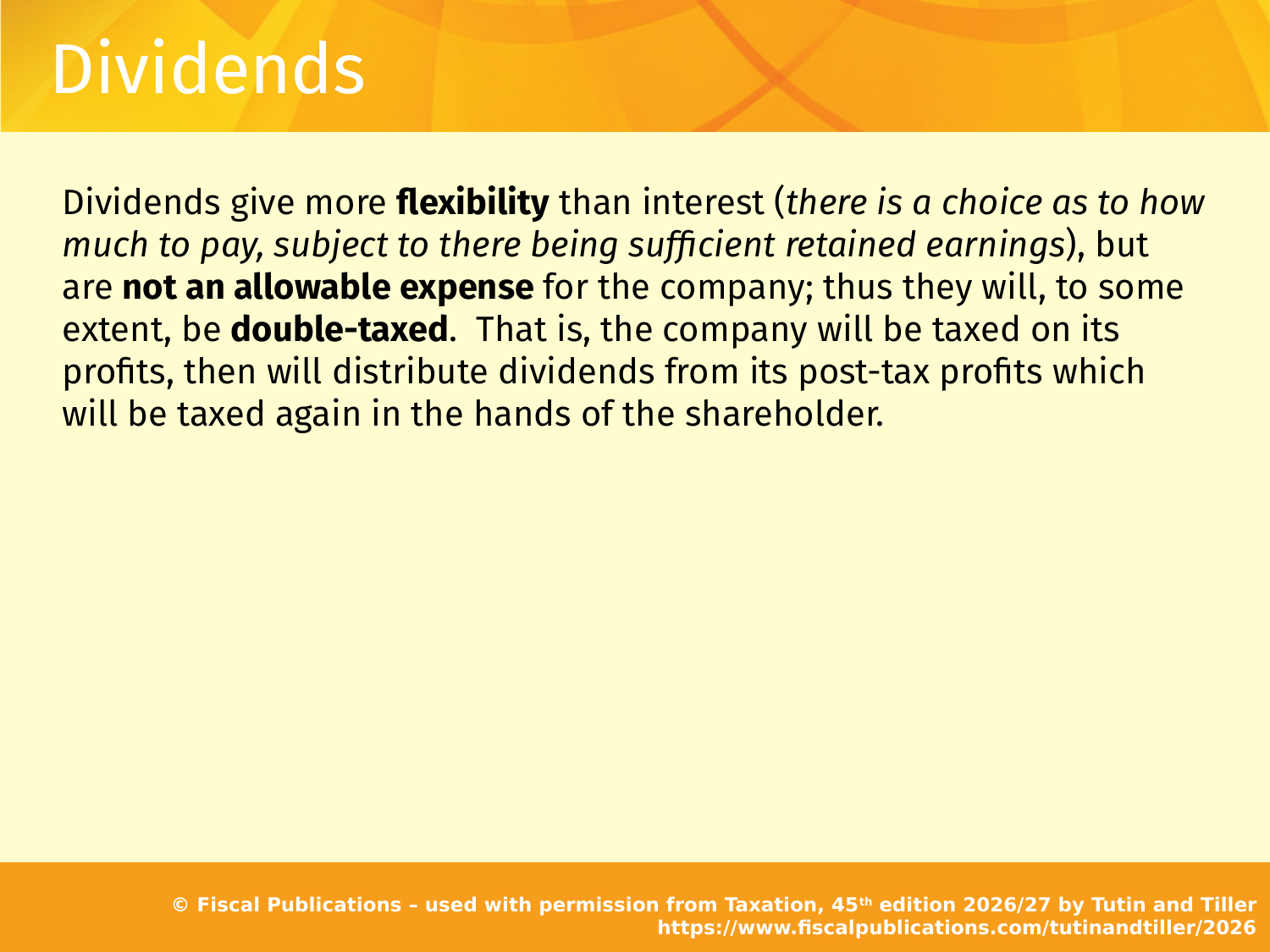

# Dividends

Dividends give more flexibility than interest (there is a choice as to how much to pay, subject to there being sufficient retained earnings), but are not an allowable expense for the company; thus they will, to some extent, be double-taxed.  That is, the company will be taxed on its profits, then will distribute dividends from its post-tax profits which will be taxed again in the hands of the shareholder.